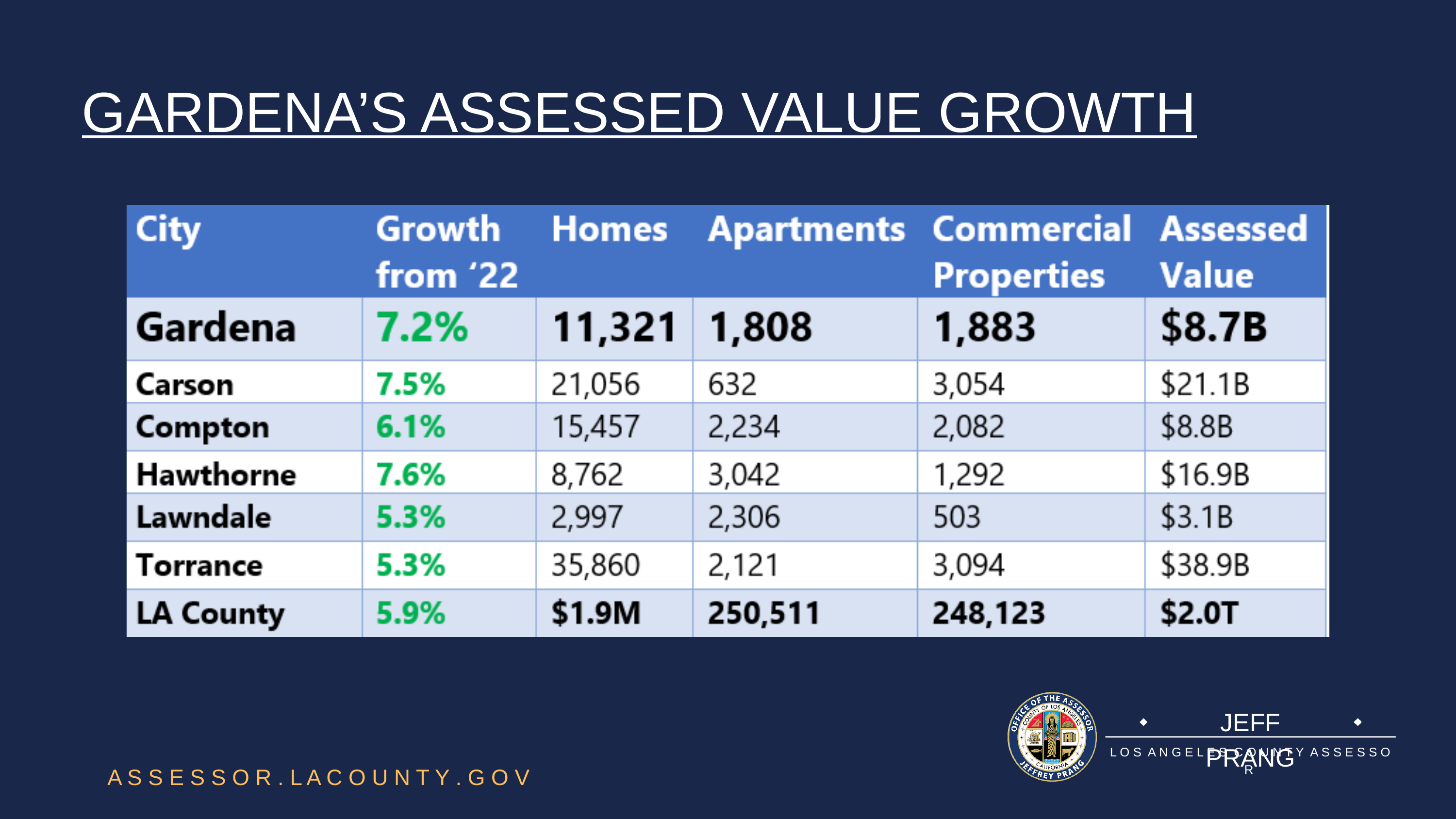

GARDENA’S ASSESSED VALUE GROWTH

JEFF PRANG

L O S  A N G E L E S  C O U N T Y  A S S E S S O R
A S S E S S O R . L A C O U N T Y . G O V